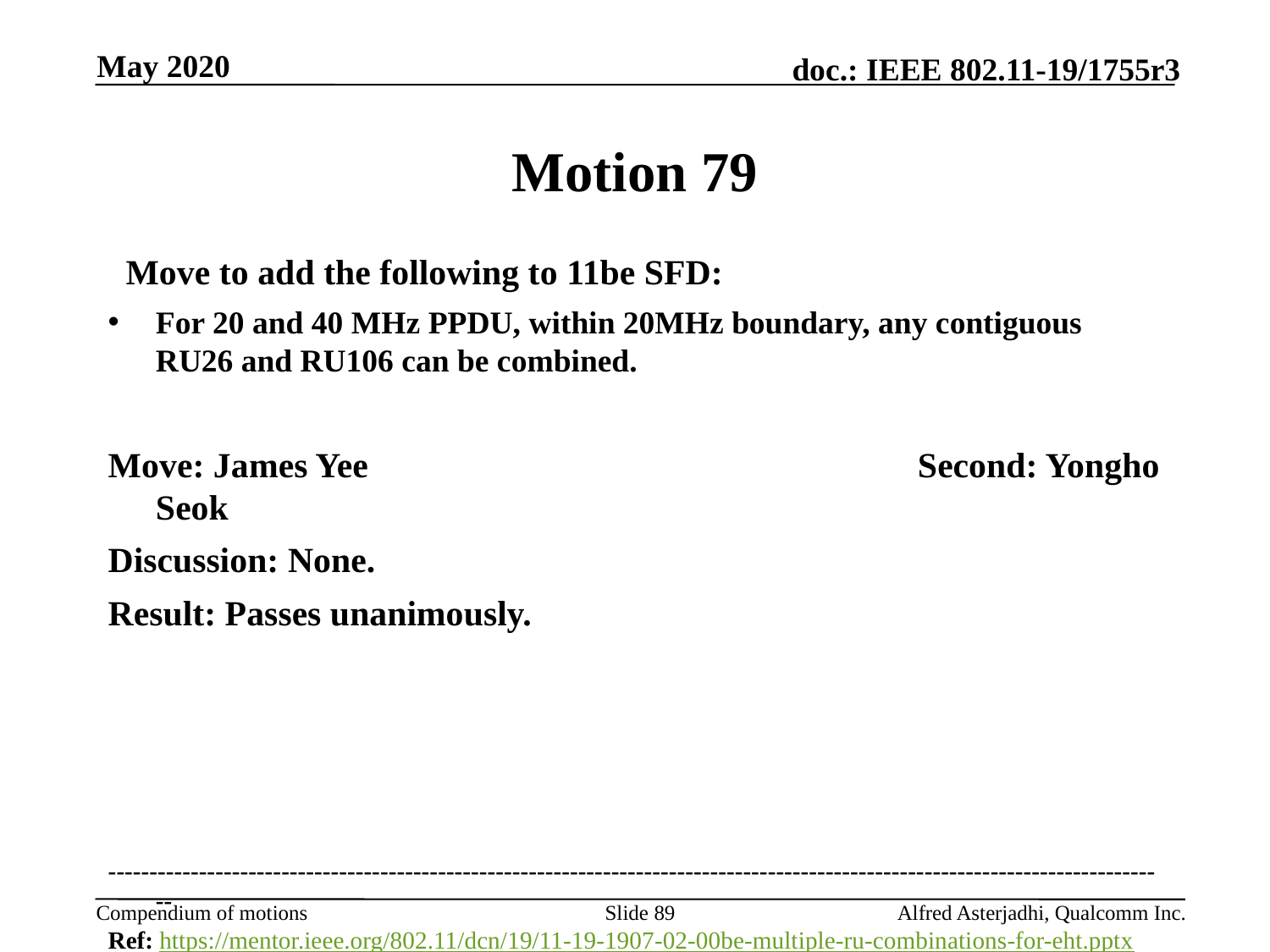

May 2020
# Motion 79
  Move to add the following to 11be SFD:
For 20 and 40 MHz PPDU, within 20MHz boundary, any contiguous RU26 and RU106 can be combined.

Move: James Yee					Second: Yongho Seok
Discussion: None.
Result: Passes unanimously.

---------------------------------------------------------------------------------------------------------------------------------
Ref: https://mentor.ieee.org/802.11/dcn/19/11-19-1907-02-00be-multiple-ru-combinations-for-eht.pptx

Slide 89
Alfred Asterjadhi, Qualcomm Inc.